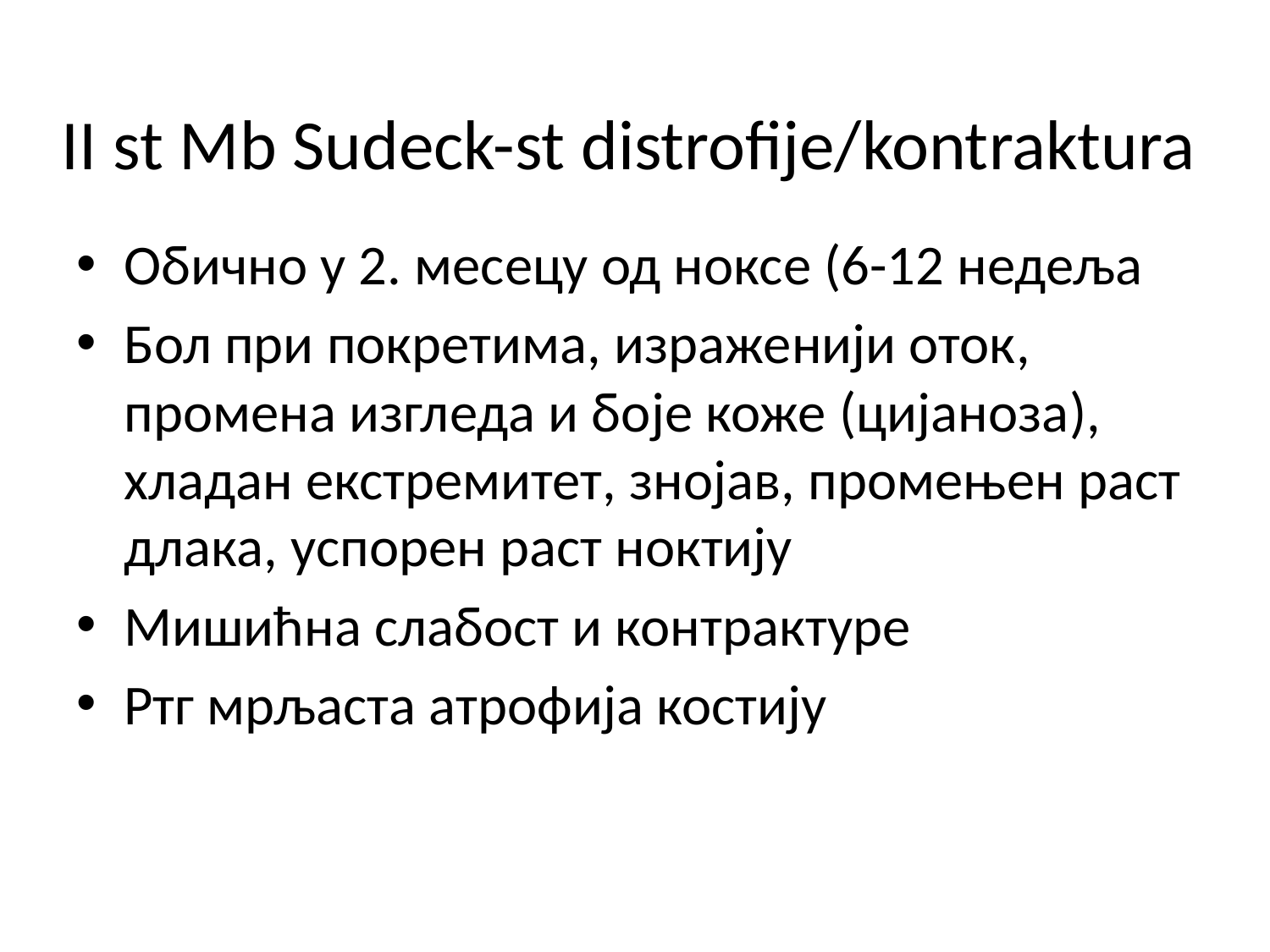

# II st Mb Sudeck-st distrofije/kontraktura
Обично у 2. месецу од ноксе (6-12 недеља
Бол при покретима, израженији оток, промена изгледа и боје коже (цијаноза), хладан екстремитет, знојав, промењен раст длака, успорен раст ноктију
Мишићна слабост и контрактуре
Ртг мрљаста атрофија костију